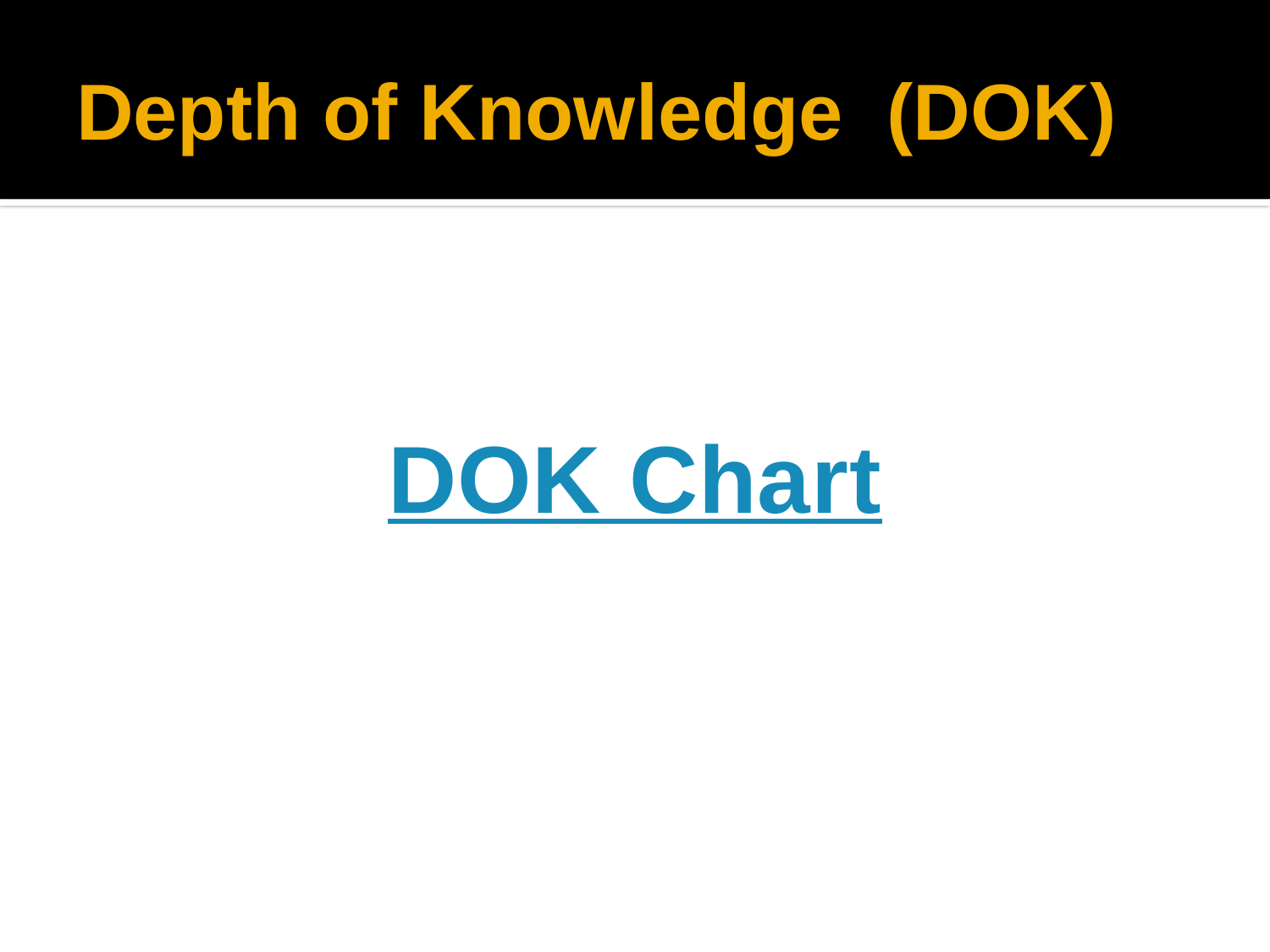

# Depth of Knowledge  (DOK)
DOK Chart